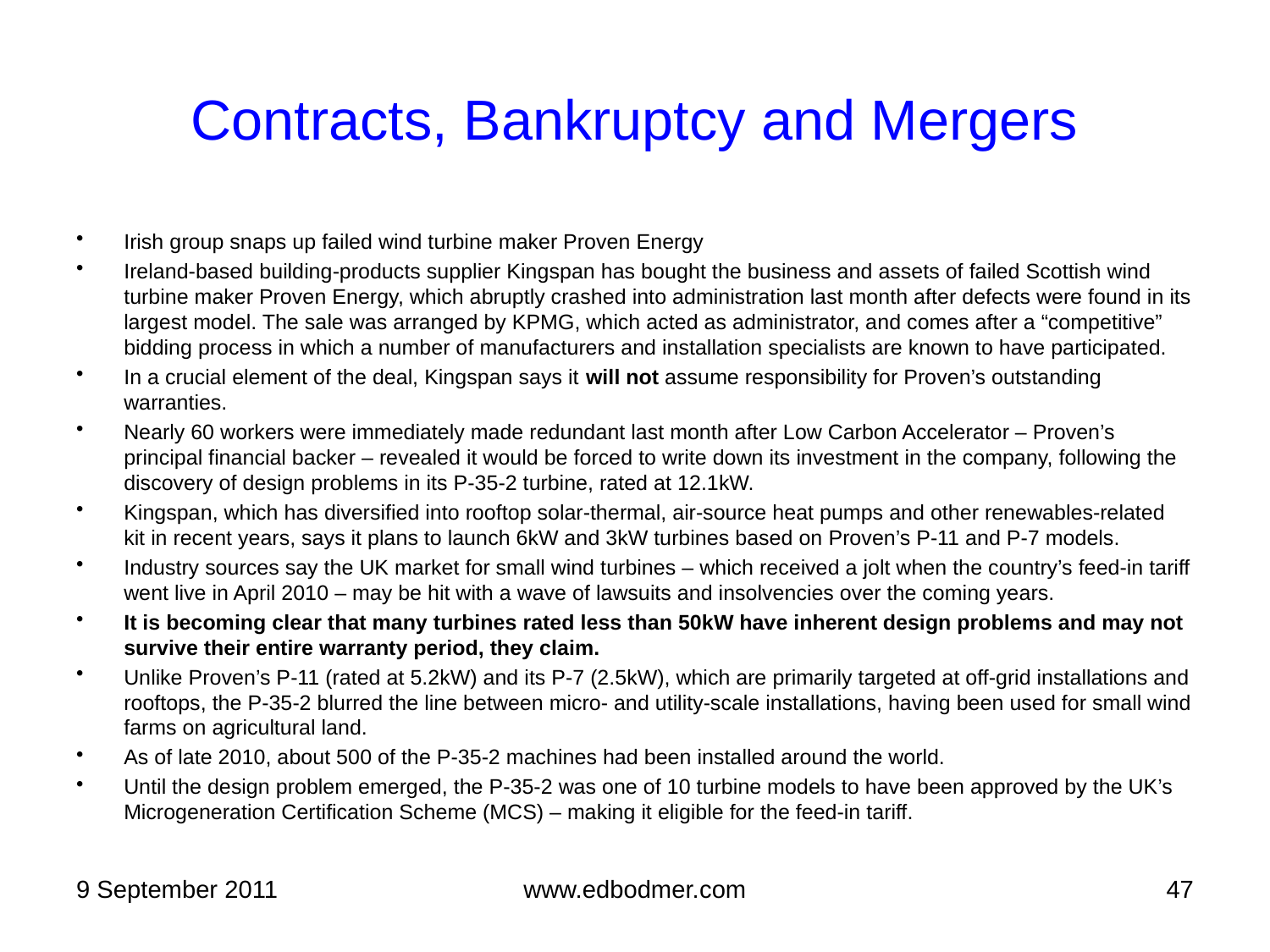

# Contracts, Bankruptcy and Mergers
Irish group snaps up failed wind turbine maker Proven Energy
Ireland-based building-products supplier Kingspan has bought the business and assets of failed Scottish wind turbine maker Proven Energy, which abruptly crashed into administration last month after defects were found in its largest model. The sale was arranged by KPMG, which acted as administrator, and comes after a “competitive” bidding process in which a number of manufacturers and installation specialists are known to have participated.
In a crucial element of the deal, Kingspan says it will not assume responsibility for Proven’s outstanding warranties.
Nearly 60 workers were immediately made redundant last month after Low Carbon Accelerator – Proven’s principal financial backer – revealed it would be forced to write down its investment in the company, following the discovery of design problems in its P-35-2 turbine, rated at 12.1kW.
Kingspan, which has diversified into rooftop solar-thermal, air-source heat pumps and other renewables-related kit in recent years, says it plans to launch 6kW and 3kW turbines based on Proven’s P-11 and P-7 models.
Industry sources say the UK market for small wind turbines – which received a jolt when the country’s feed-in tariff went live in April 2010 – may be hit with a wave of lawsuits and insolvencies over the coming years.
It is becoming clear that many turbines rated less than 50kW have inherent design problems and may not survive their entire warranty period, they claim.
Unlike Proven’s P-11 (rated at 5.2kW) and its P-7 (2.5kW), which are primarily targeted at off-grid installations and rooftops, the P-35-2 blurred the line between micro- and utility-scale installations, having been used for small wind farms on agricultural land.
As of late 2010, about 500 of the P-35-2 machines had been installed around the world.
Until the design problem emerged, the P-35-2 was one of 10 turbine models to have been approved by the UK’s Microgeneration Certification Scheme (MCS) – making it eligible for the feed-in tariff.
9 September 2011
www.edbodmer.com
47